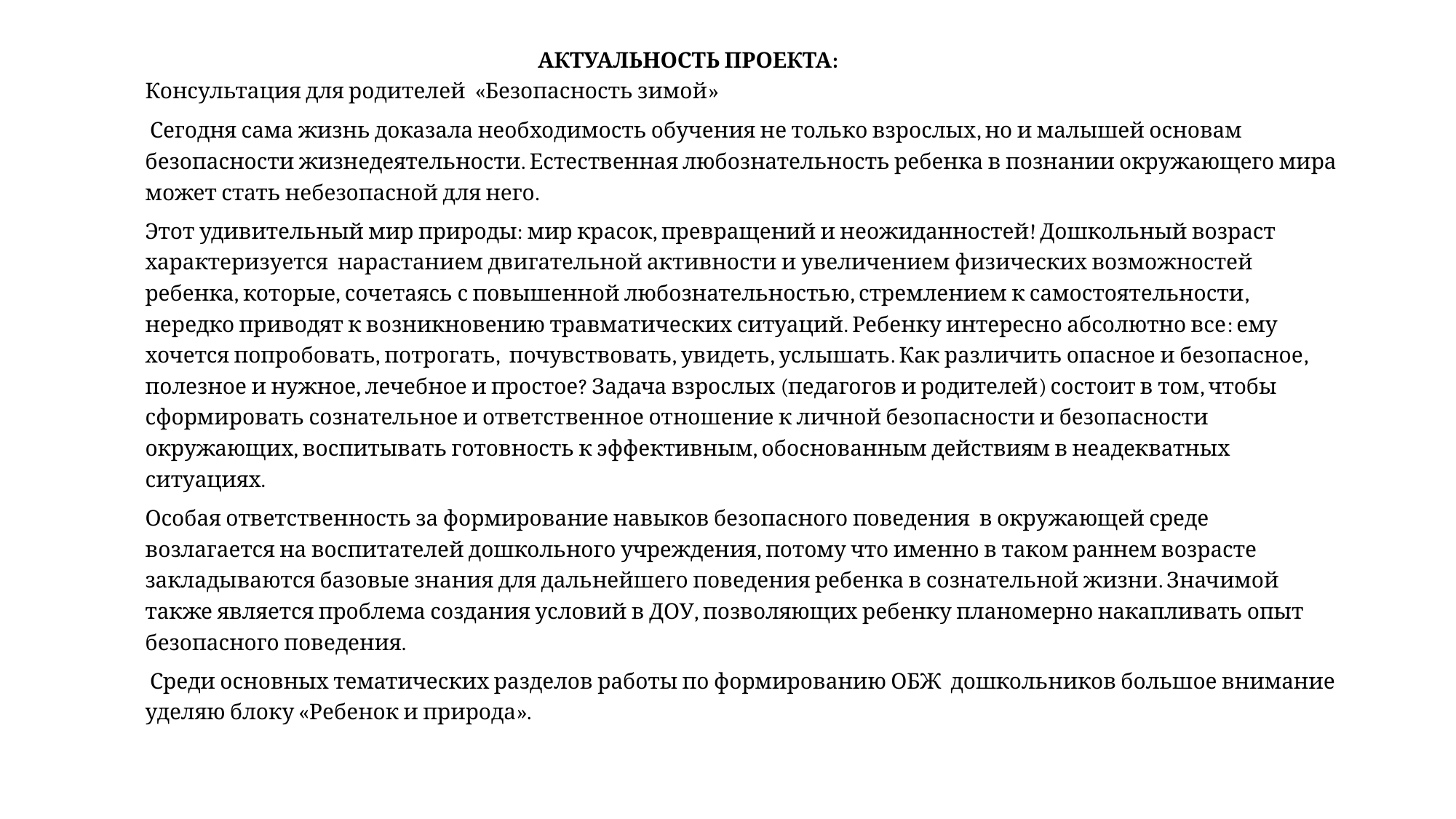

АКТУАЛЬНОСТЬ ПРОЕКТА:
Консультация для родителей  «Безопасность зимой»
 Сегодня сама жизнь доказала необходимость обучения не только взрослых, но и малышей основам безопасности жизнедеятельности. Естественная любознательность ребенка в познании окружающего мира может стать небезопасной для него.
Этот удивительный мир природы: мир красок, превращений и неожиданностей! Дошкольный возраст характеризуется  нарастанием двигательной активности и увеличением физических возможностей ребенка, которые, сочетаясь с повышенной любознательностью, стремлением к самостоятельности, нередко приводят к возникновению травматических ситуаций. Ребенку интересно абсолютно все: ему хочется попробовать, потрогать,  почувствовать, увидеть, услышать. Как различить опасное и безопасное, полезное и нужное, лечебное и простое? Задача взрослых (педагогов и родителей) состоит в том, чтобы сформировать сознательное и ответственное отношение к личной безопасности и безопасности окружающих, воспитывать готовность к эффективным, обоснованным действиям в неадекватных ситуациях.
Особая ответственность за формирование навыков безопасного поведения  в окружающей среде возлагается на воспитателей дошкольного учреждения, потому что именно в таком раннем возрасте закладываются базовые знания для дальнейшего поведения ребенка в сознательной жизни. Значимой также является проблема создания условий в ДОУ, позволяющих ребенку планомерно накапливать опыт безопасного поведения.
 Среди основных тематических разделов работы по формированию ОБЖ  дошкольников большое внимание уделяю блоку «Ребенок и природа».